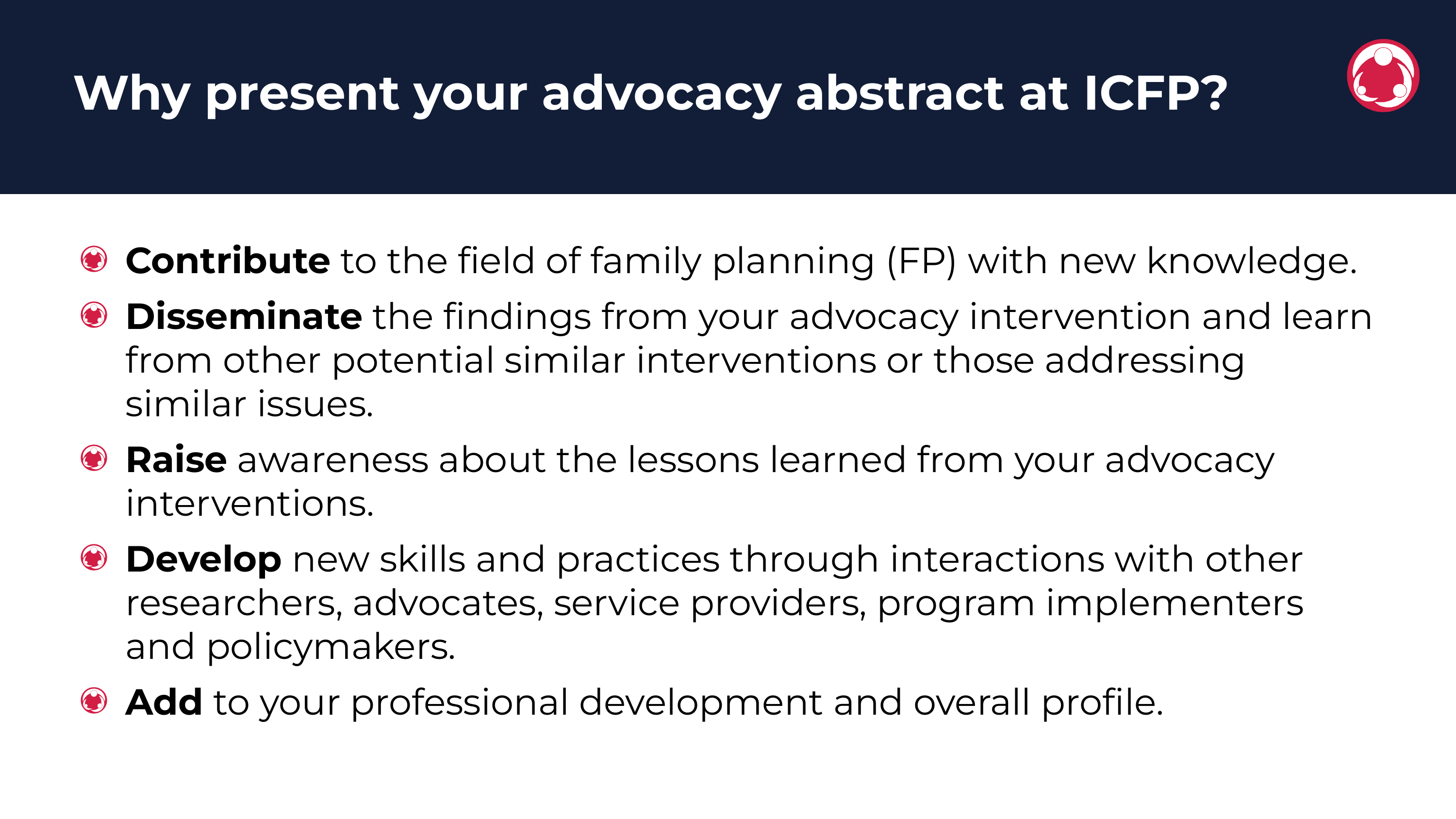

Why present your advocacy abstract at ICFP?
Contribute to the field of family planning (FP) with new knowledge.
Disseminate the findings from your advocacy intervention and learn from other potential similar interventions or those addressing similar issues.
Raise awareness about the lessons learned from your advocacy interventions.
Develop new skills and practices through interactions with other researchers, advocates, service providers, program implementers and policymakers.
Add to your professional development and overall profile.